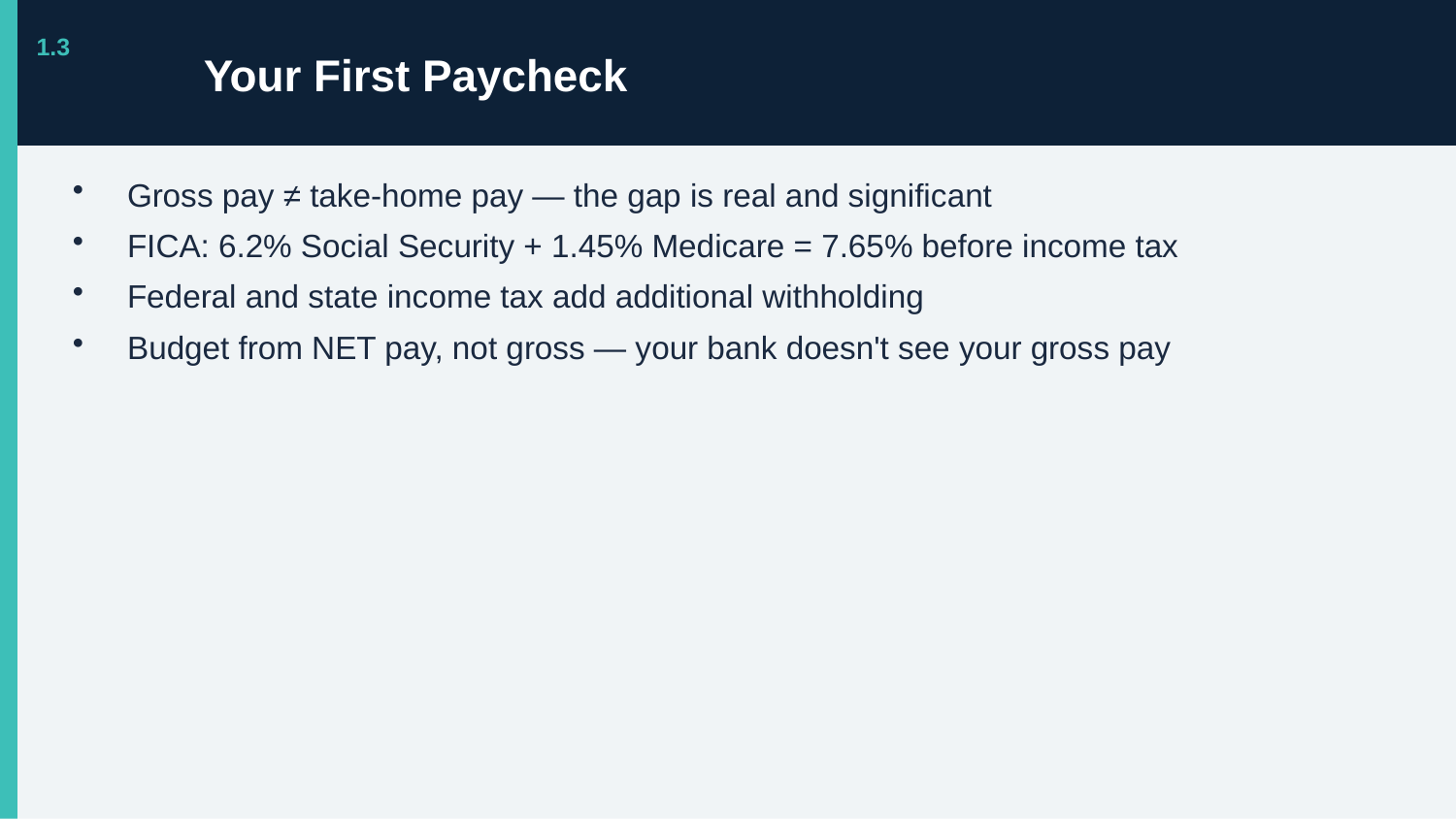

Your First Paycheck
1.3
Gross pay ≠ take-home pay — the gap is real and significant
FICA: 6.2% Social Security + 1.45% Medicare = 7.65% before income tax
Federal and state income tax add additional withholding
Budget from NET pay, not gross — your bank doesn't see your gross pay